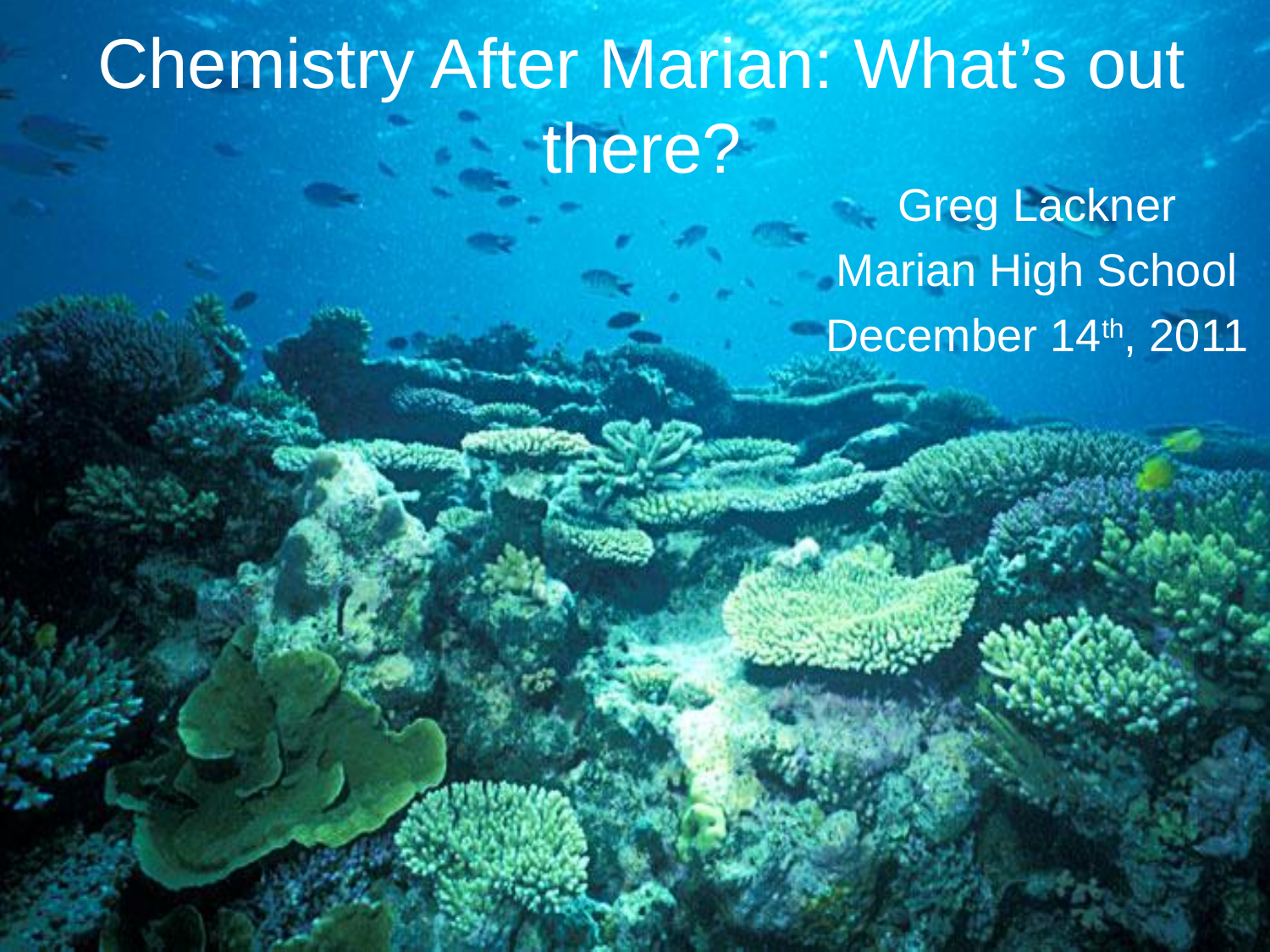

# Chemistry After Marian: What’s out there?
Greg Lackner
Marian High School
December 14th, 2011